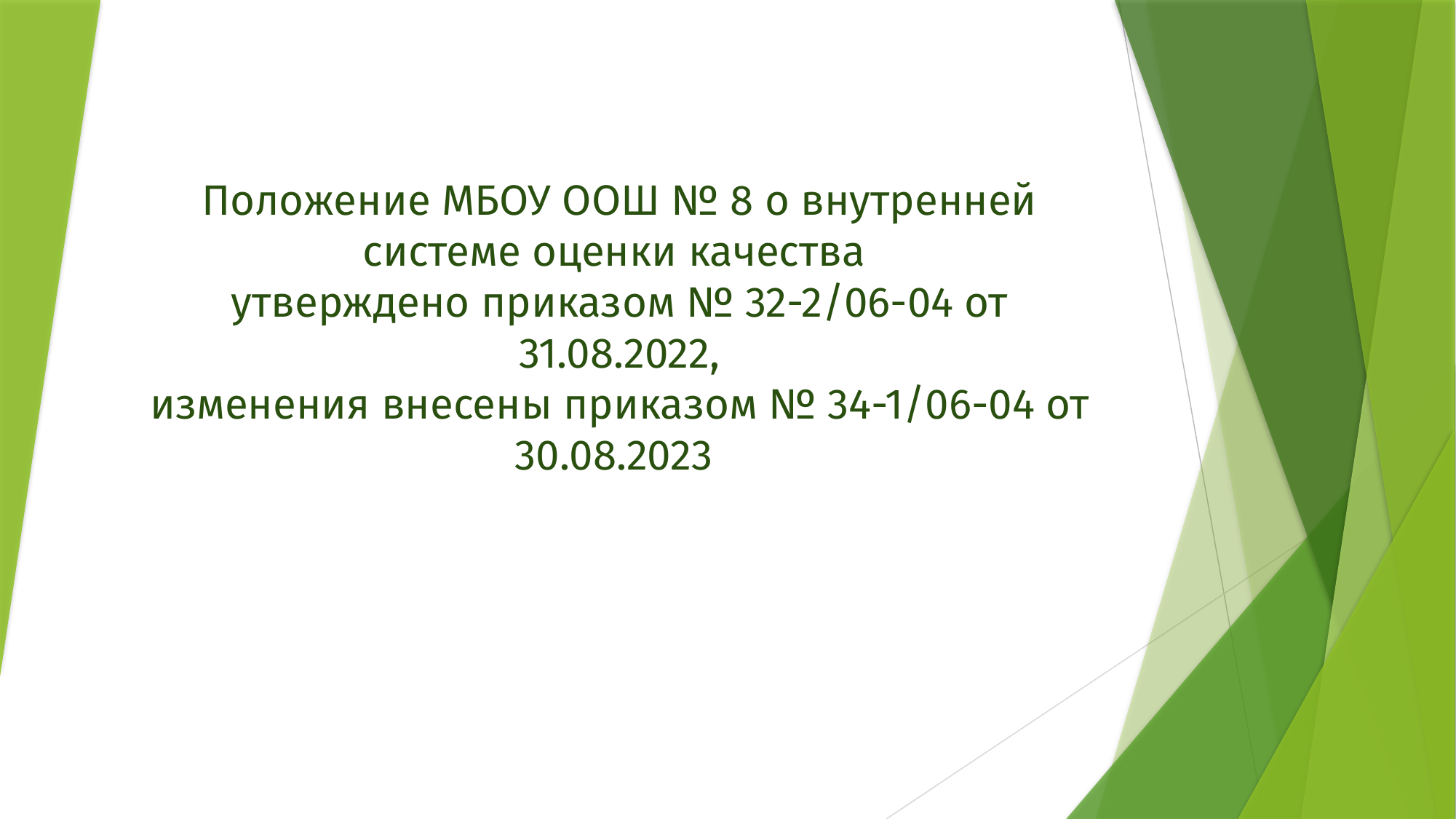

# Положение МБОУ ООШ № 8 о внутренней системе оценки качества утверждено приказом № 32-2/06-04 от 31.08.2022, изменения внесены приказом № 34-1/06-04 от 30.08.2023